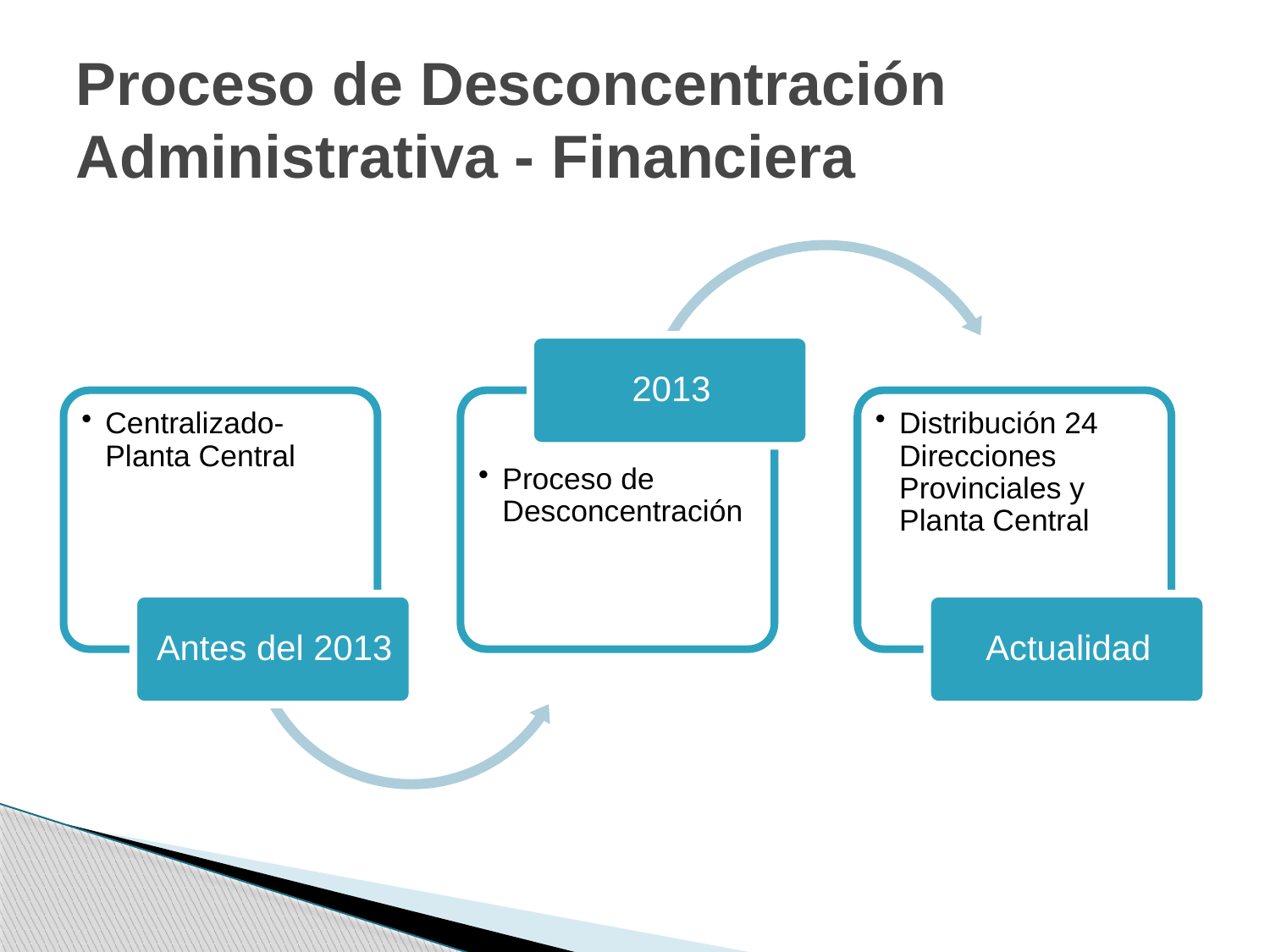

# Proceso de Desconcentración Administrativa - Financiera
Centralizado- Planta Central
Antes del 2013
Proceso de Desconcentración
2013
Distribución 24 Direcciones Provinciales y Planta Central
Actualidad